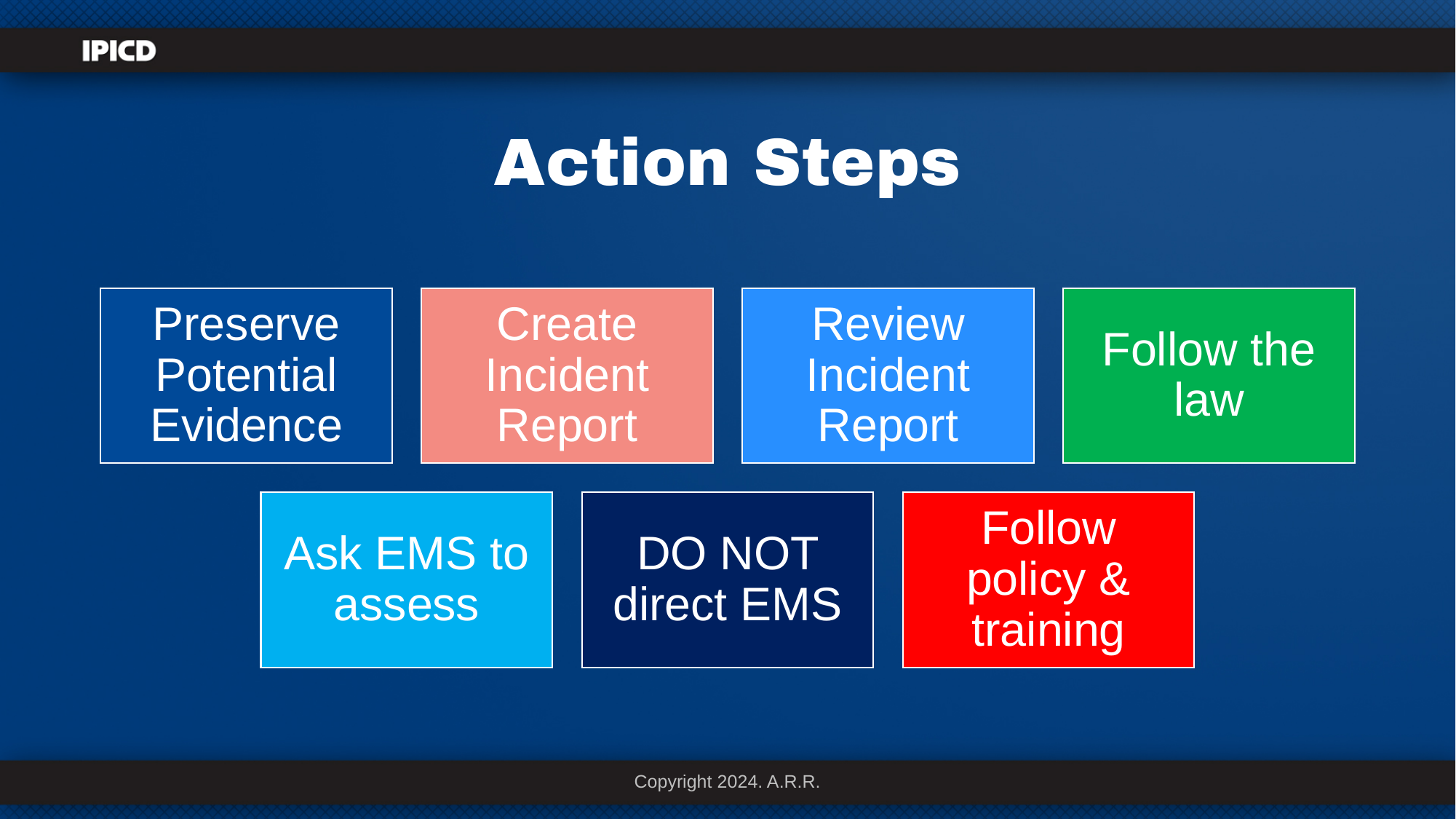

# Action Steps
Preserve Potential Evidence
Create Incident Report
Review Incident Report
Follow the law
Ask EMS to assess
DO NOT direct EMS
Follow policy & training